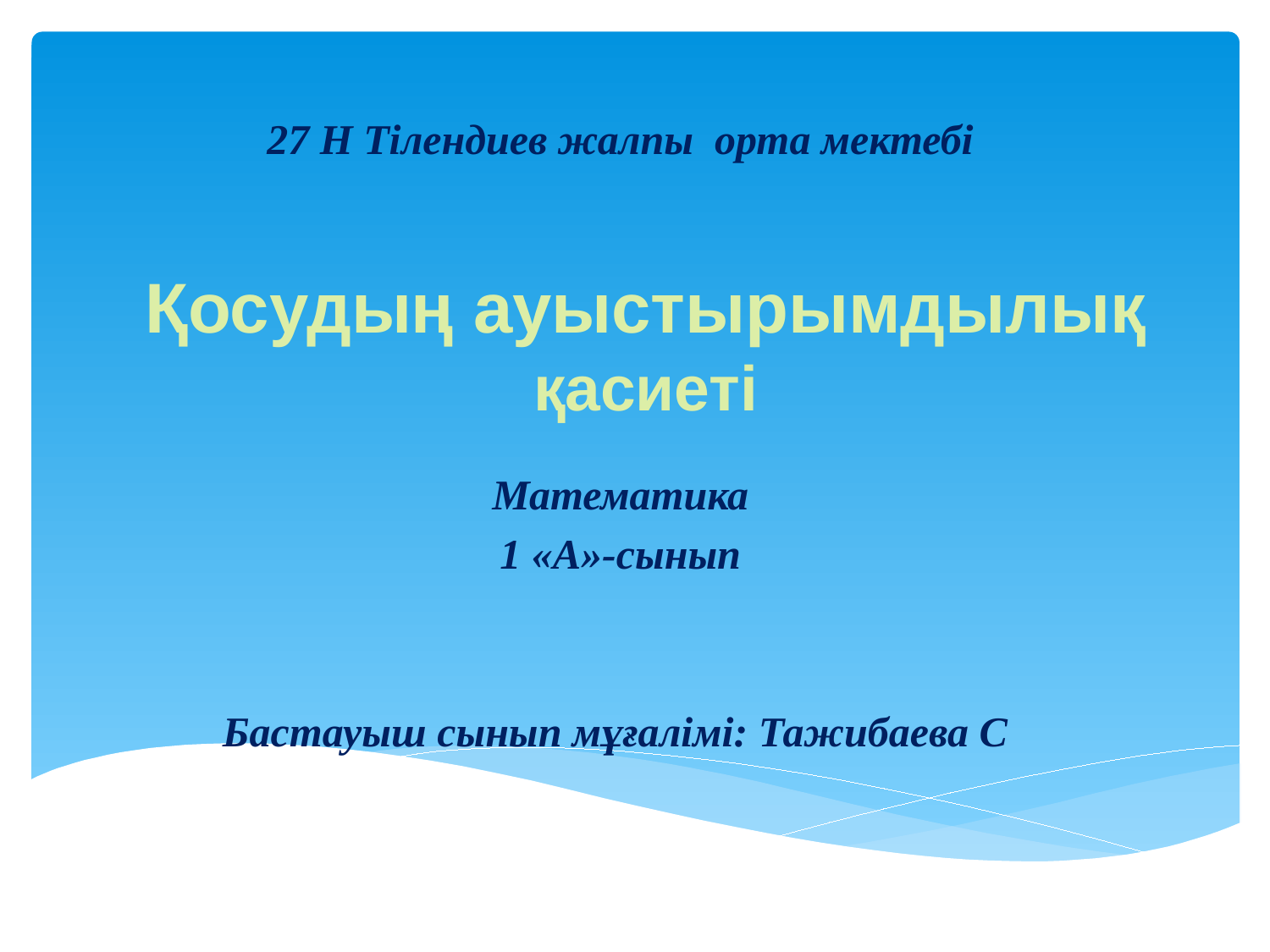

27 Н Тілендиев жалпы  орта мектебі

Математика
1 «А»-сынып

Бастауыш сынып мұғалімі: Тажибаева С

Қосудың ауыстырымдылық
қасиеті